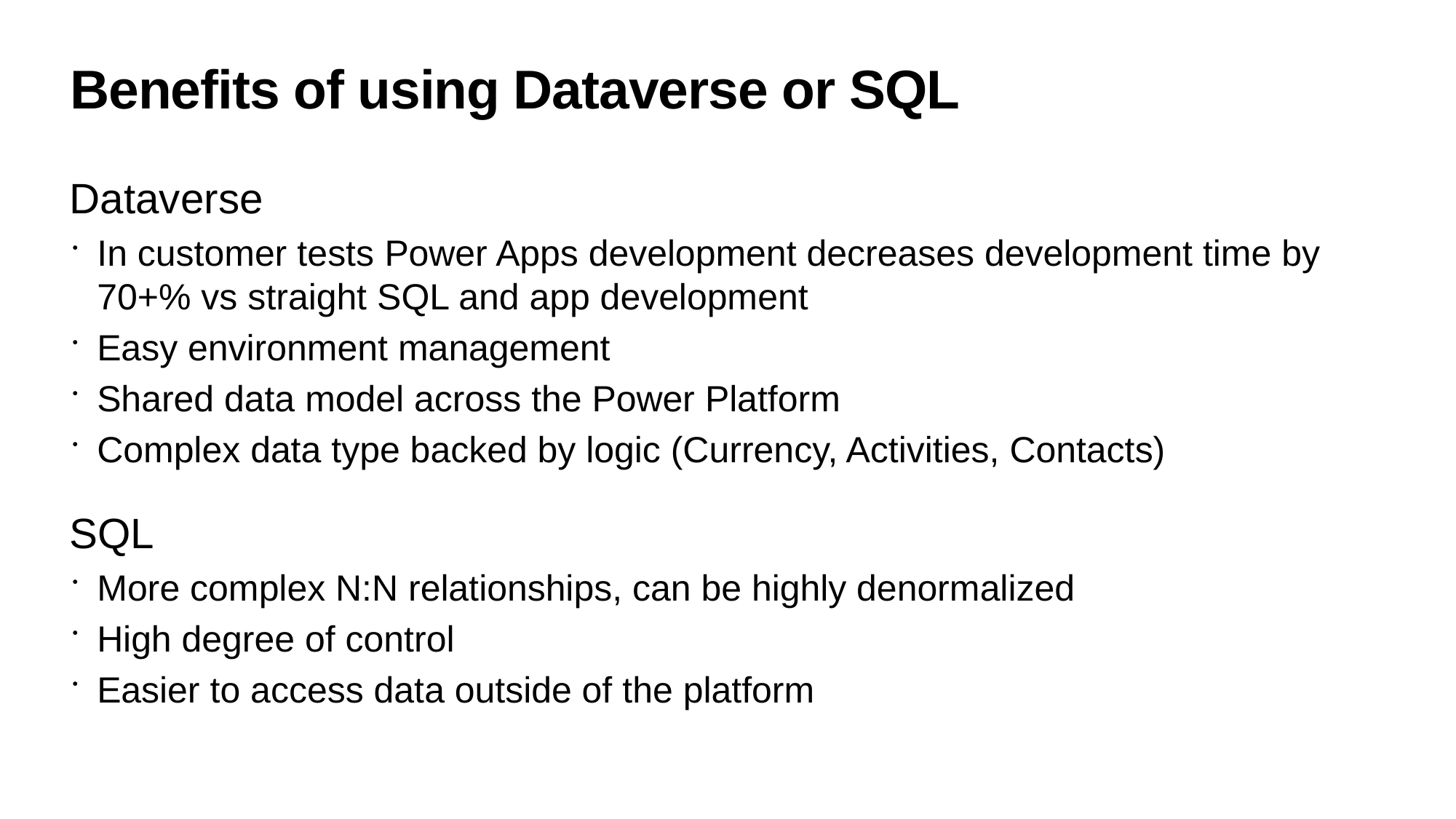

# Benefits of using Dataverse or SQL
Dataverse
In customer tests Power Apps development decreases development time by 70+% vs straight SQL and app development
Easy environment management
Shared data model across the Power Platform
Complex data type backed by logic (Currency, Activities, Contacts)
SQL
More complex N:N relationships, can be highly denormalized
High degree of control
Easier to access data outside of the platform